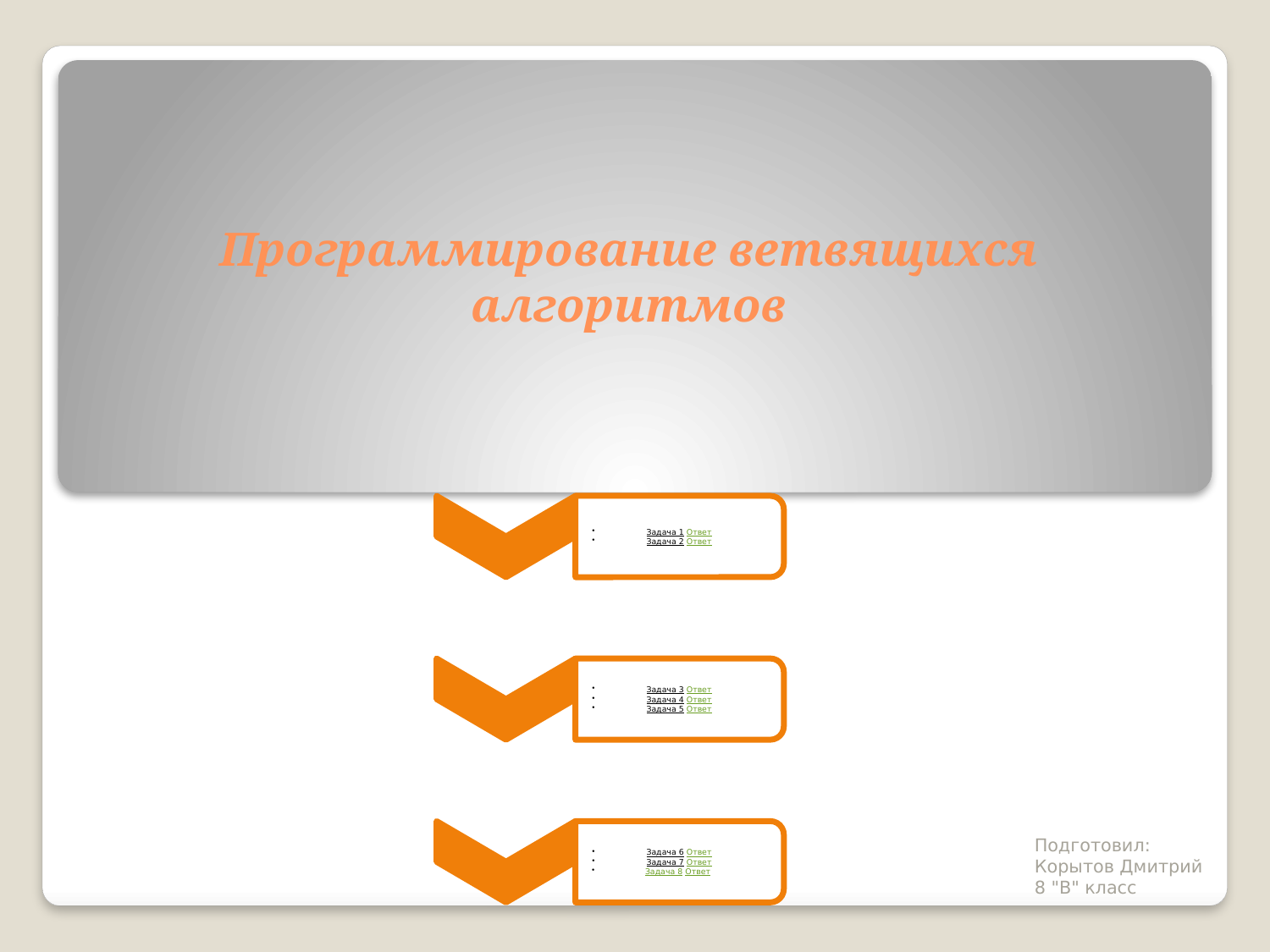

# Программирование ветвящихся алгоритмов

Задача 1 Ответ
Задача 2 Ответ
Задача 3 Ответ
Задача 4 Ответ
Задача 6 Ответ
Задача 7 Ответ
Задача 5 Ответ
Задача 8 Ответ
Подготовил:
Корытов Дмитрий
8 "В" класс